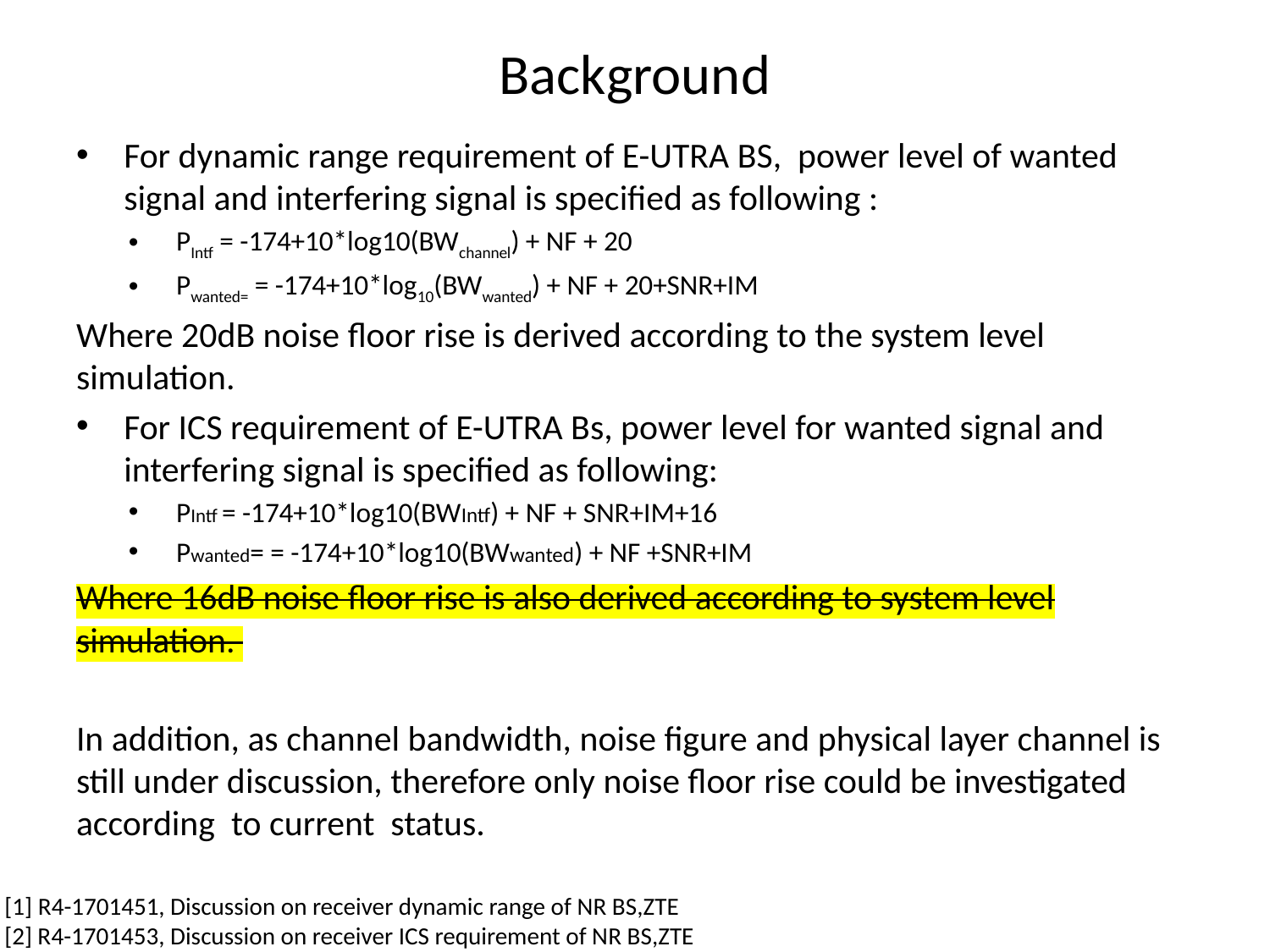

# Background
For dynamic range requirement of E-UTRA BS,  power level of wanted signal and interfering signal is specified as following :
PIntf = -174+10*log10(BWchannel) + NF + 20
Pwanted= = -174+10*log10(BWwanted) + NF + 20+SNR+IM
Where 20dB noise floor rise is derived according to the system level simulation.
For ICS requirement of E-UTRA Bs, power level for wanted signal and interfering signal is specified as following:
PIntf = -174+10*log10(BWIntf) + NF + SNR+IM+16
Pwanted= = -174+10*log10(BWwanted) + NF +SNR+IM
Where 16dB noise floor rise is also derived according to system level simulation.

In addition, as channel bandwidth, noise figure and physical layer channel is still under discussion, therefore only noise floor rise could be investigated according  to current  status.
[1] R4-1701451, Discussion on receiver dynamic range of NR BS,ZTE
[2] R4-1701453, Discussion on receiver ICS requirement of NR BS,ZTE